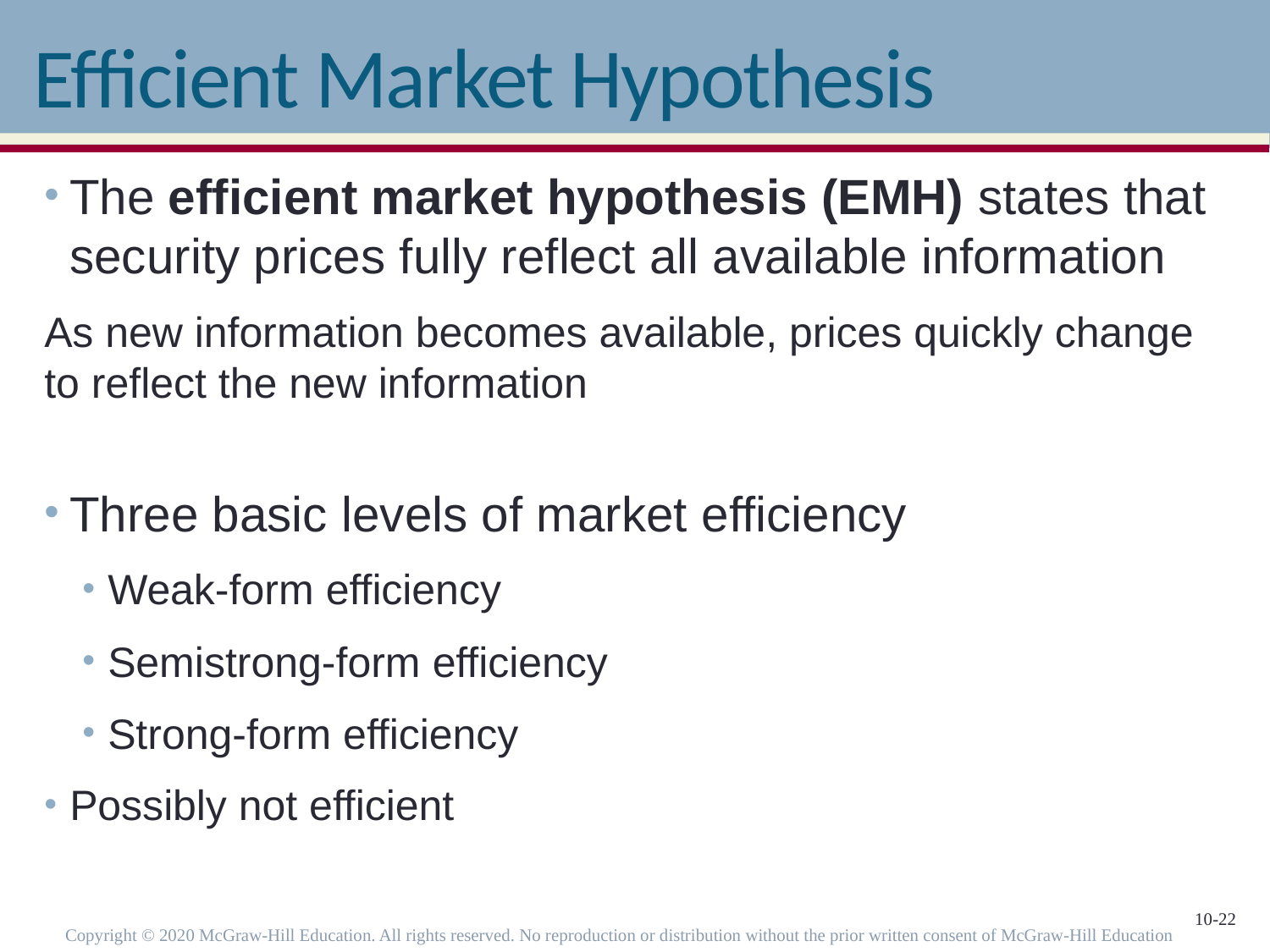

# Efficient Market Hypothesis
The efficient market hypothesis (EMH) states that security prices fully reflect all available information
As new information becomes available, prices quickly change to reflect the new information

Three basic levels of market efficiency
Weak-form efficiency
Semistrong-form efficiency
Strong-form efficiency
Possibly not efficient
Copyright © 2020 McGraw-Hill Education. All rights reserved. No reproduction or distribution without the prior written consent of McGraw-Hill Education